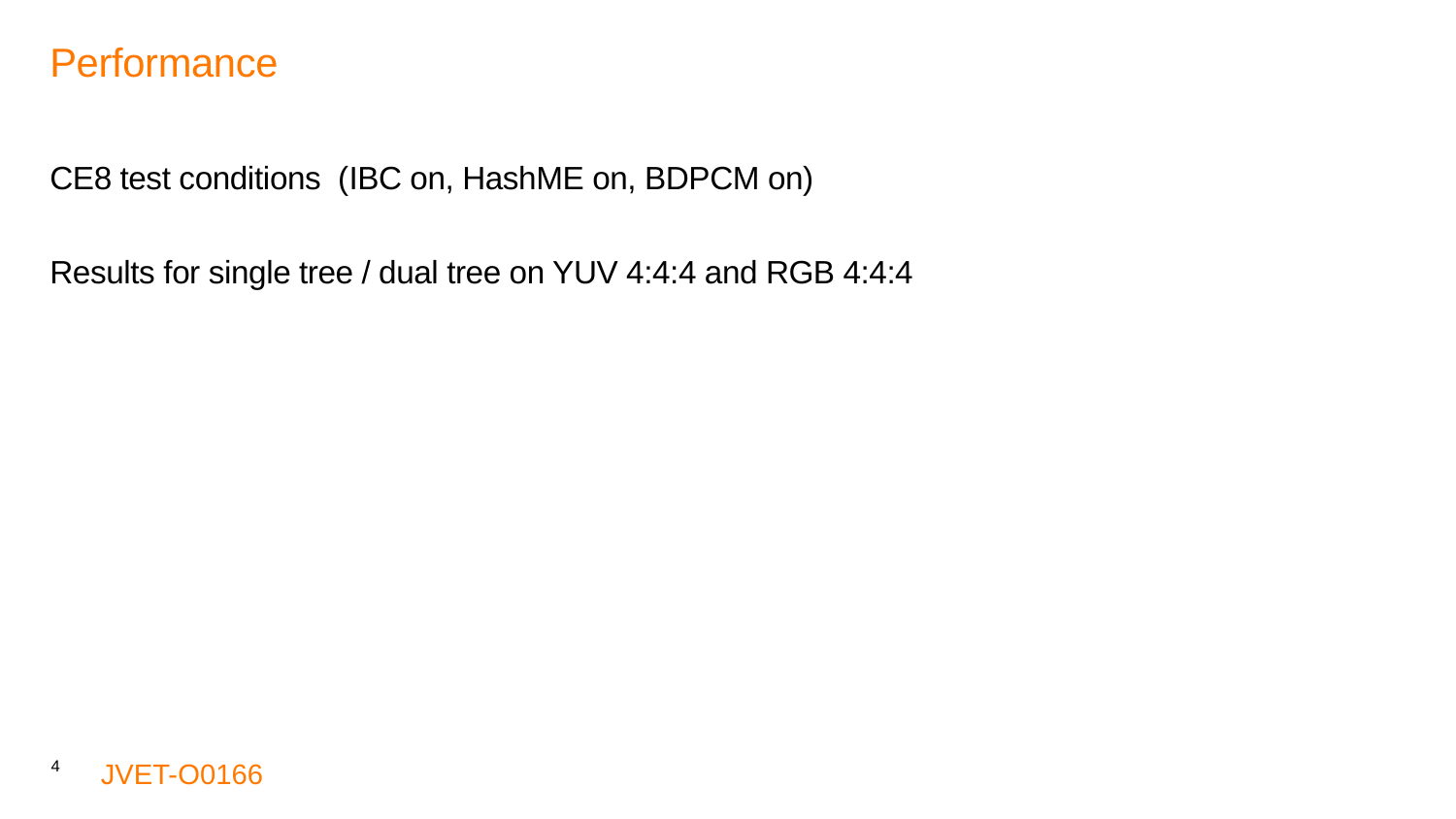

# Performance

CE8 test conditions  (IBC on, HashME on, BDPCM on)

Results for single tree / dual tree on YUV 4:4:4 and RGB 4:4:4